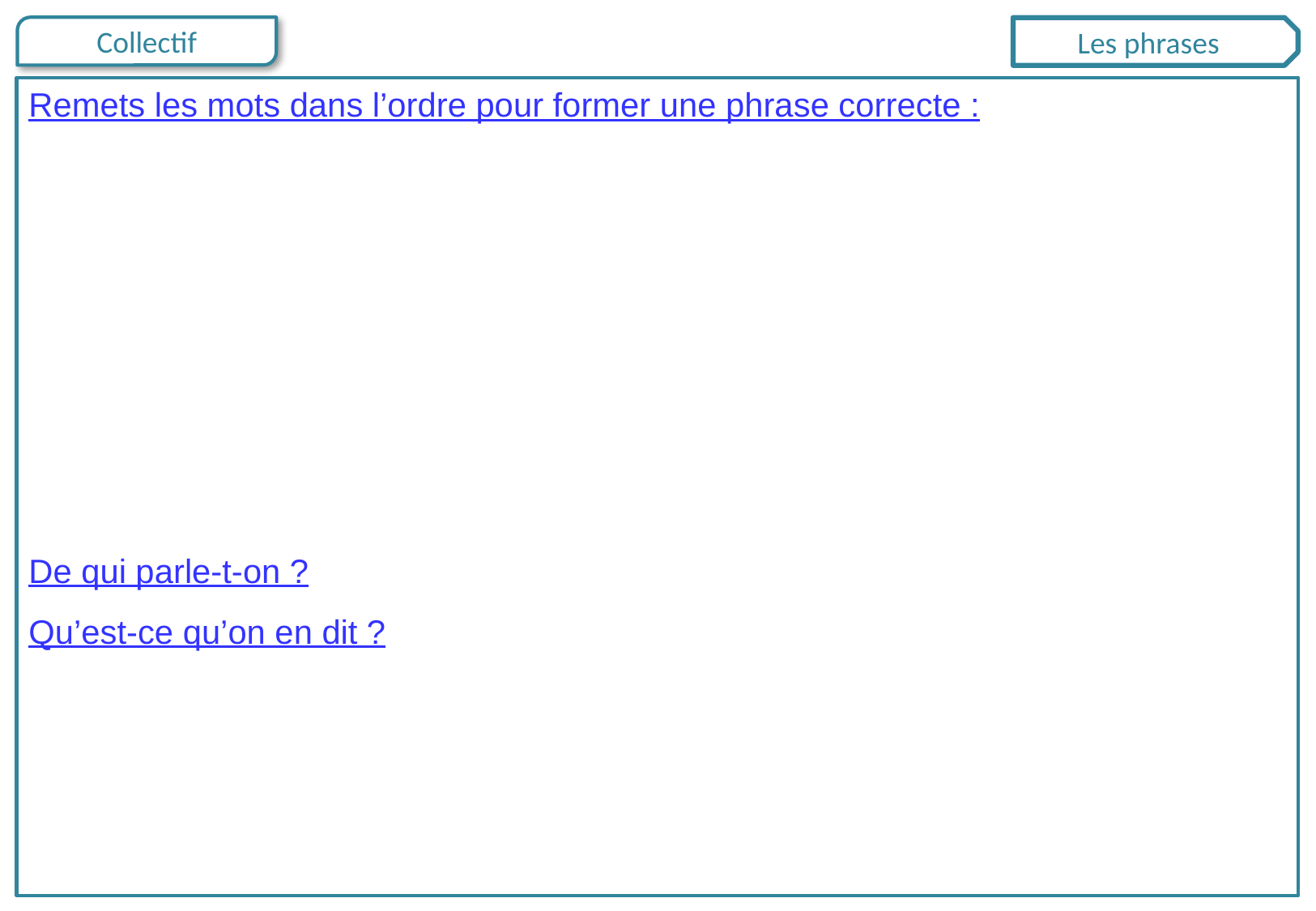

Les phrases
Remets les mots dans l’ordre pour former une phrase correcte :

De qui parle-t-on ?
Qu’est-ce qu’on en dit ?